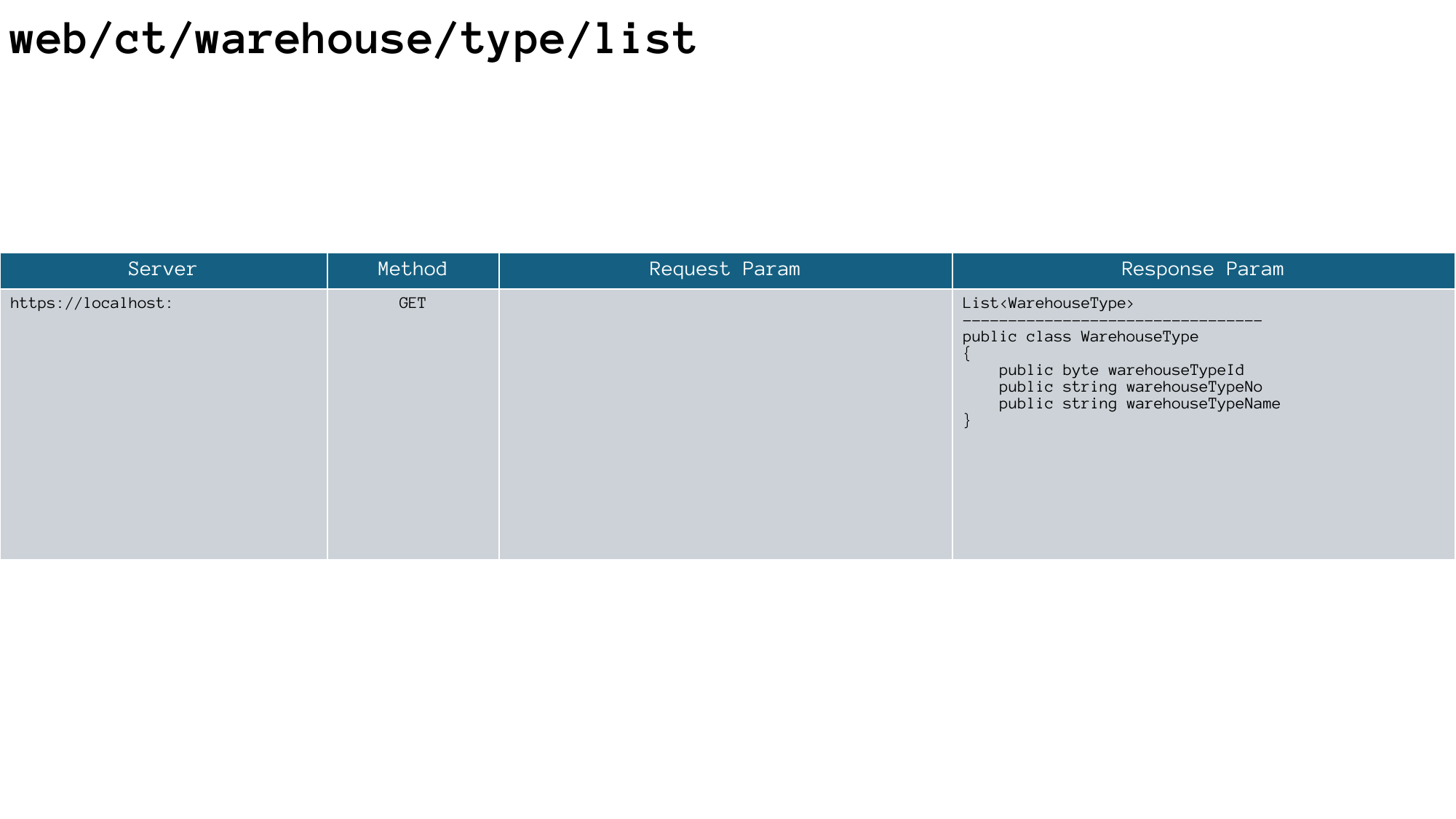

web/ct/warehouse/type/list
| Server | Method | Request Param | Response Param |
| --- | --- | --- | --- |
| https://localhost: | GET |  | List<WarehouseType> --------------------------------- public class WarehouseType { public byte warehouseTypeId public string warehouseTypeNo public string warehouseTypeName } |